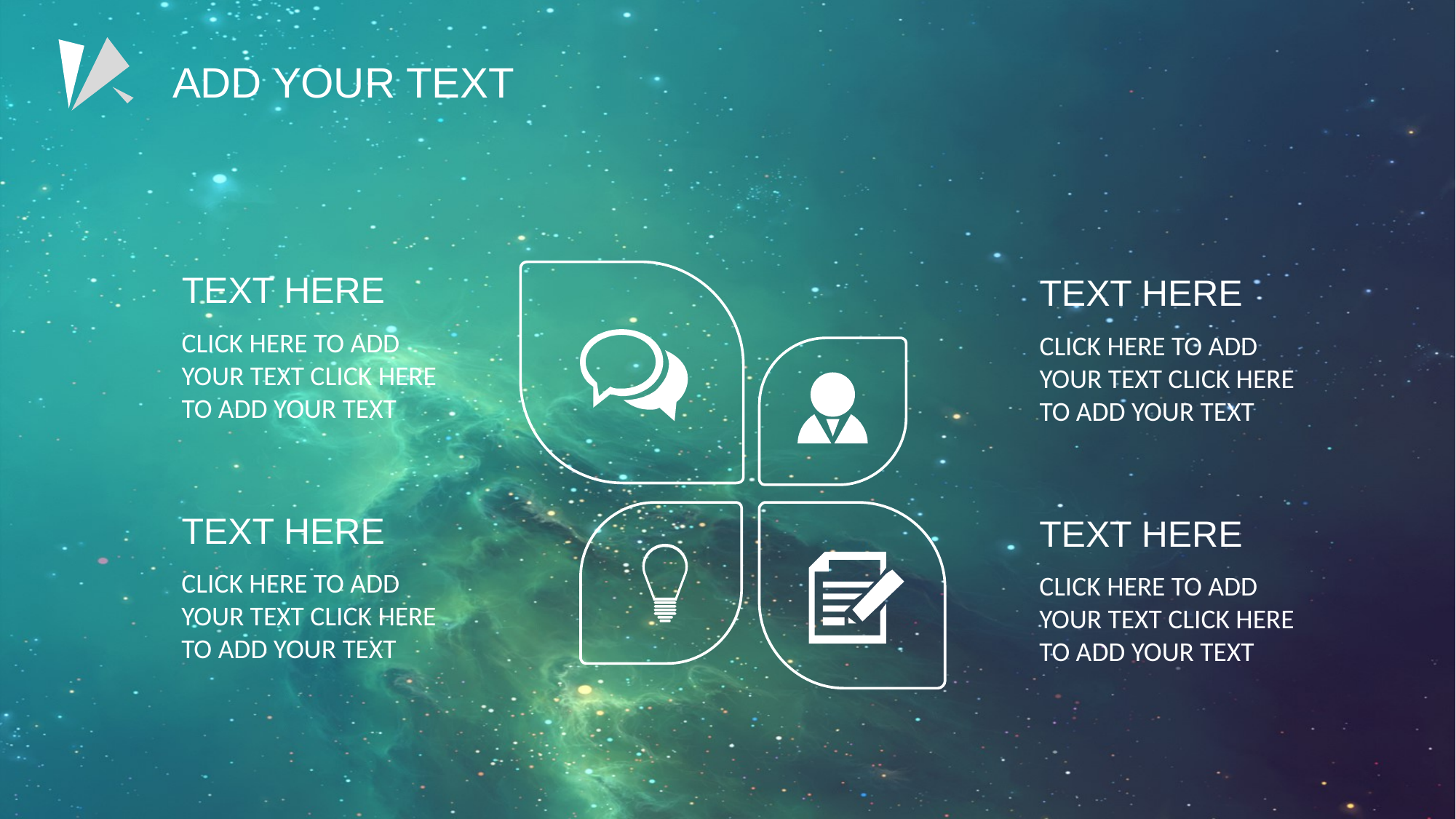

ADD YOUR TEXT
TEXT HERE

TEXT HERE
CLICK HERE TO ADD YOUR TEXT CLICK HERE TO ADD YOUR TEXT

CLICK HERE TO ADD YOUR TEXT CLICK HERE TO ADD YOUR TEXT

TEXT HERE
TEXT HERE
CLICK HERE TO ADD YOUR TEXT CLICK HERE TO ADD YOUR TEXT

CLICK HERE TO ADD YOUR TEXT CLICK HERE TO ADD YOUR TEXT